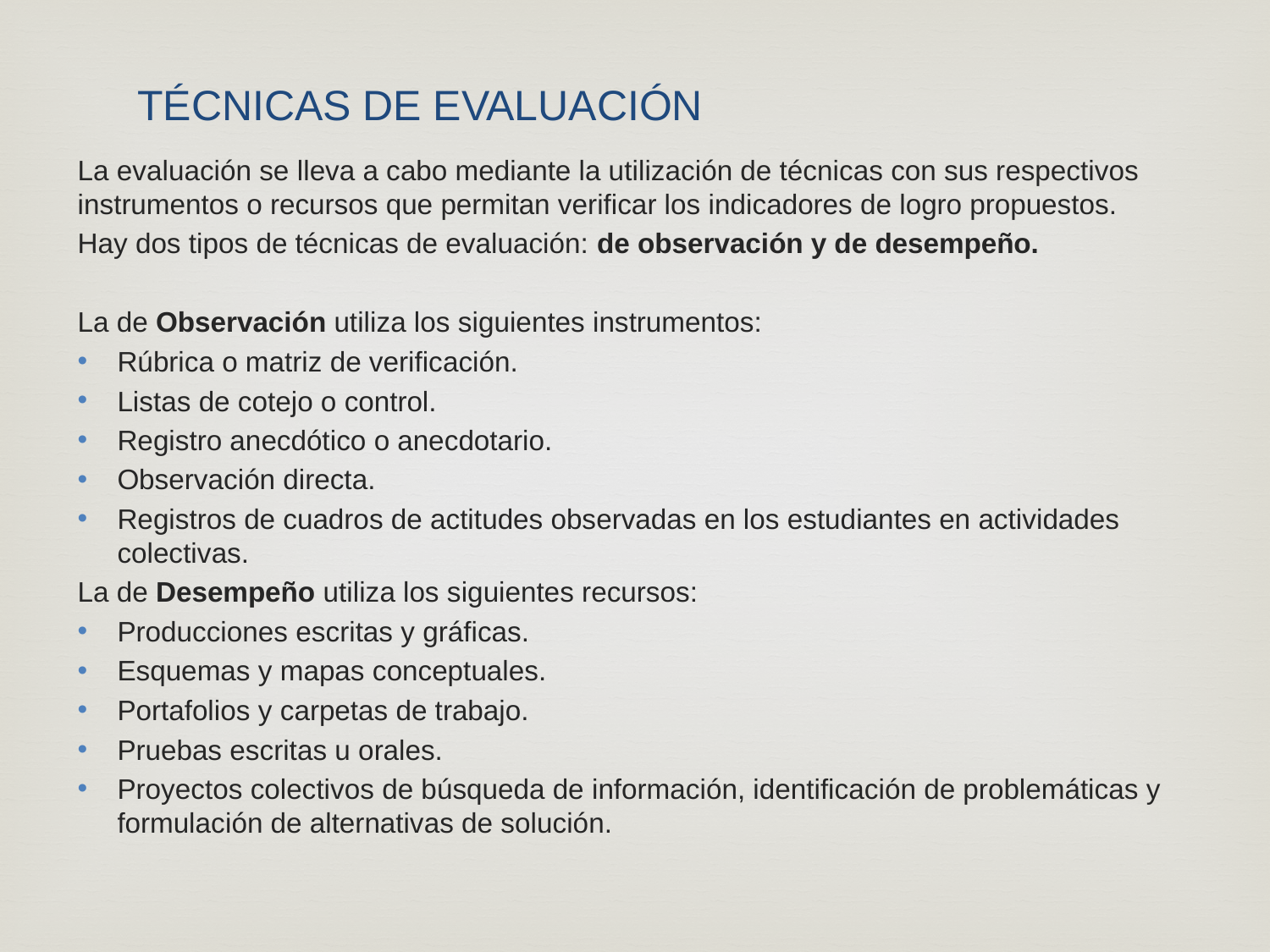

# TÉCNICAS DE EVALUACIÓN
La evaluación se lleva a cabo mediante la utilización de técnicas con sus respectivos instrumentos o recursos que permitan verificar los indicadores de logro propuestos.
Hay dos tipos de técnicas de evaluación: de observación y de desempeño.

La de Observación utiliza los siguientes instrumentos:
Rúbrica o matriz de verificación.
Listas de cotejo o control.
Registro anecdótico o anecdotario.
Observación directa.
Registros de cuadros de actitudes observadas en los estudiantes en actividades colectivas.
La de Desempeño utiliza los siguientes recursos:
Producciones escritas y gráficas.
Esquemas y mapas conceptuales.
Portafolios y carpetas de trabajo.
Pruebas escritas u orales.
Proyectos colectivos de búsqueda de información, identificación de problemáticas y formulación de alternativas de solución.